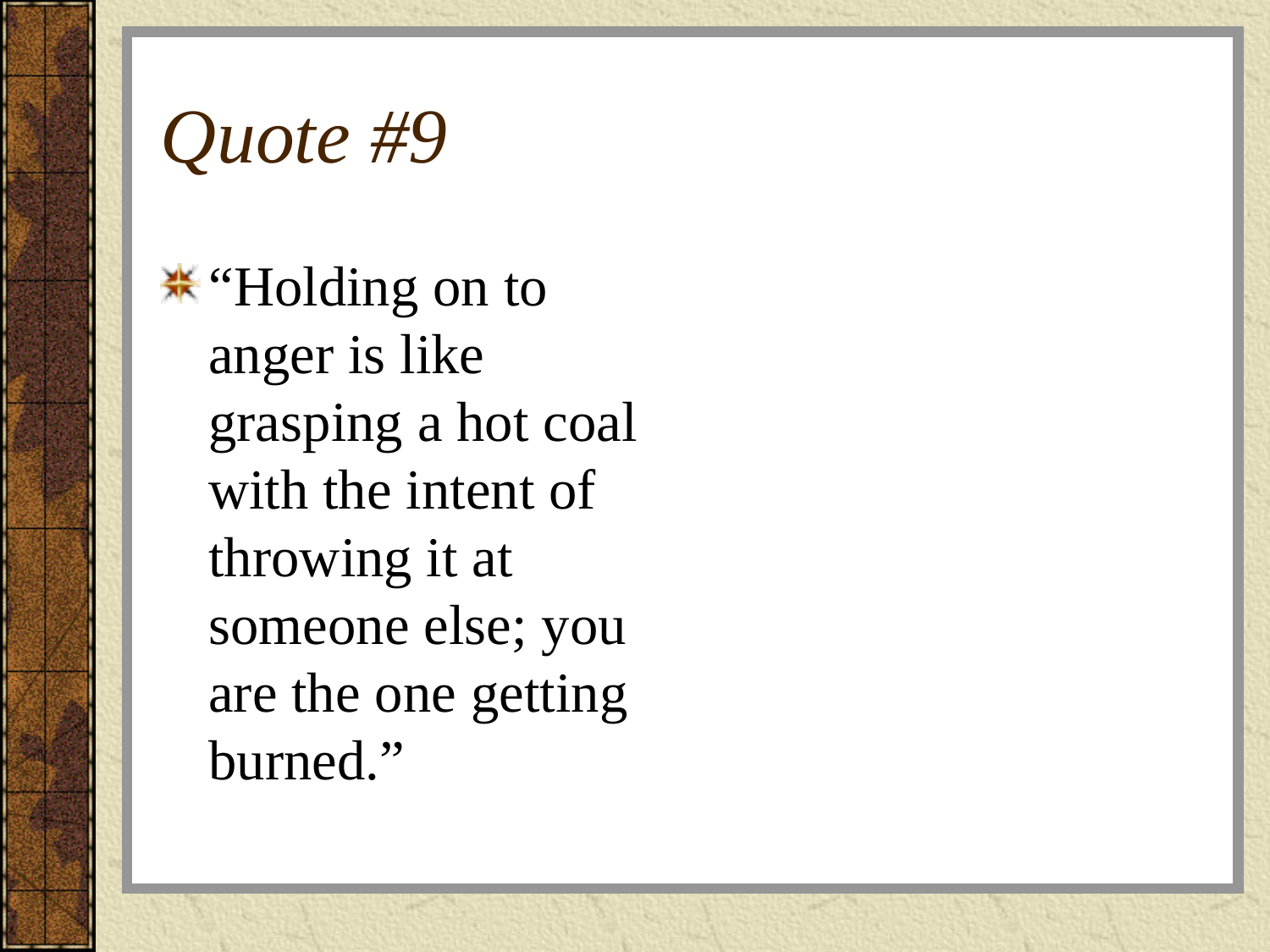

# Quote #9
“Holding on to anger is like grasping a hot coal with the intent of throwing it at someone else; you are the one getting burned.”